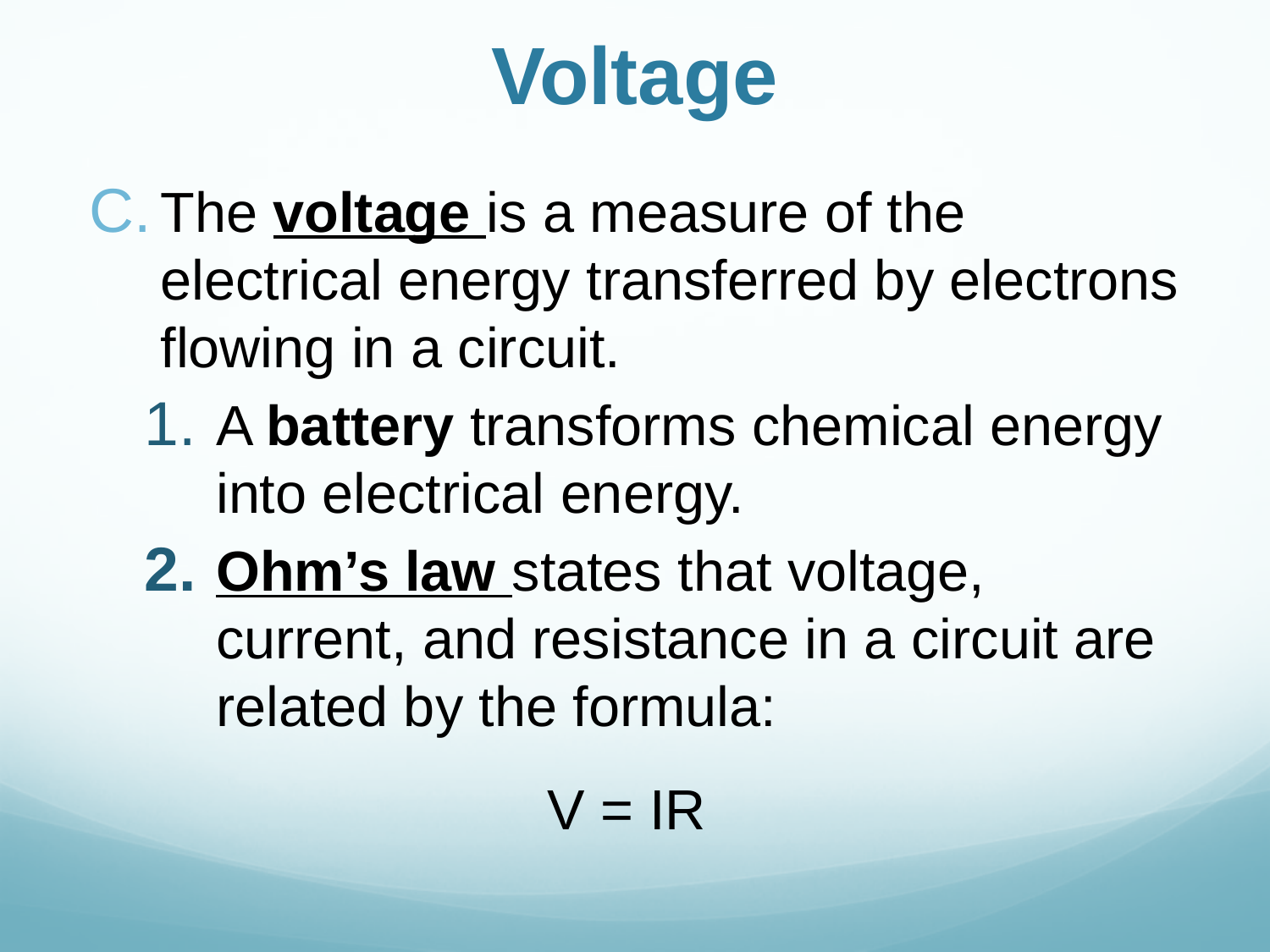

# Voltage
The voltage is a measure of the electrical energy transferred by electrons flowing in a circuit.
A battery transforms chemical energy into electrical energy.
Ohm’s law states that voltage, current, and resistance in a circuit are related by the formula:
V = IR